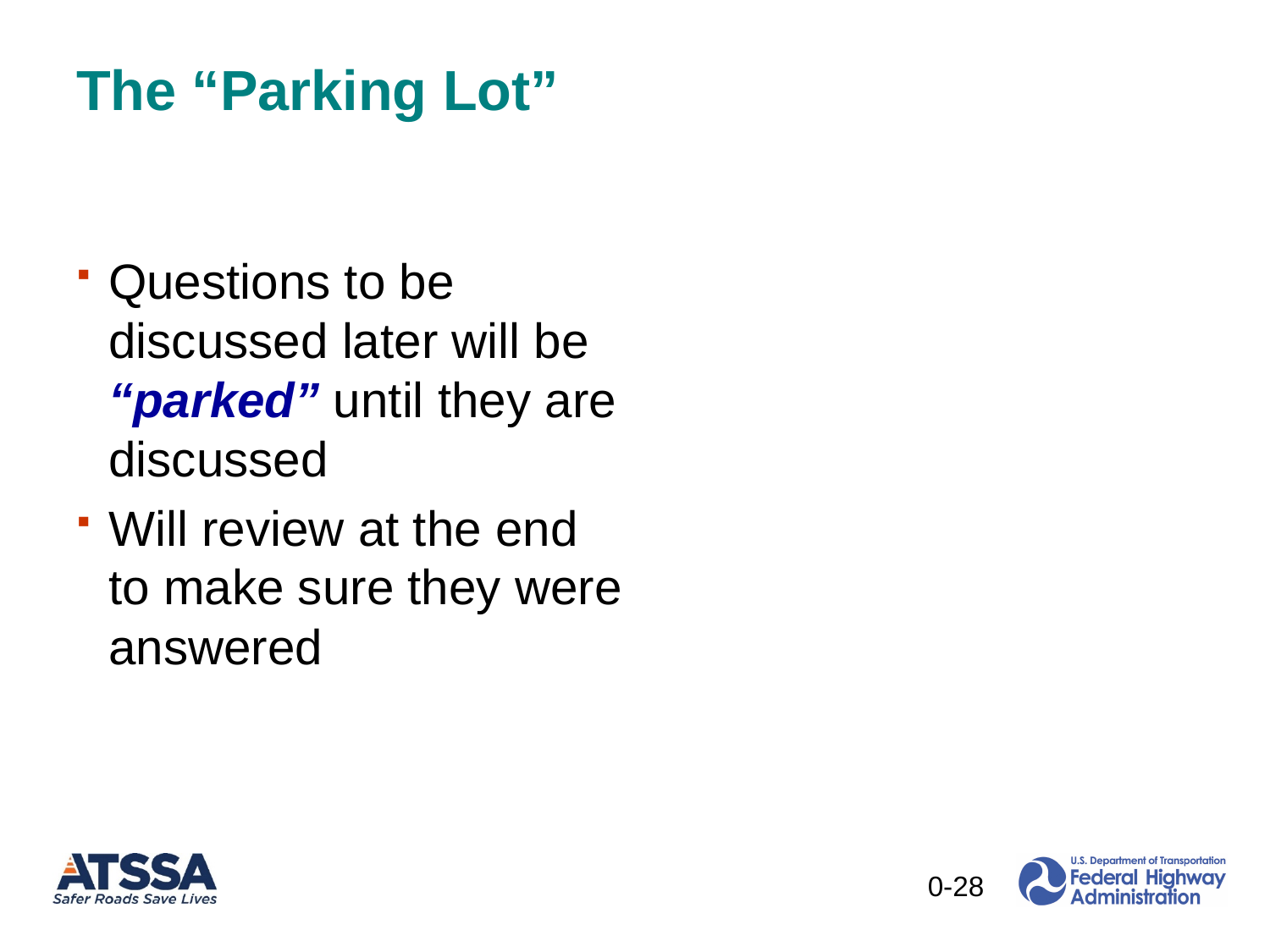

# The “Parking Lot”
The “Parking Lot”
Questions to be discussed later will be “parked” until they are discussed
Will review at the end to make sure they were answered